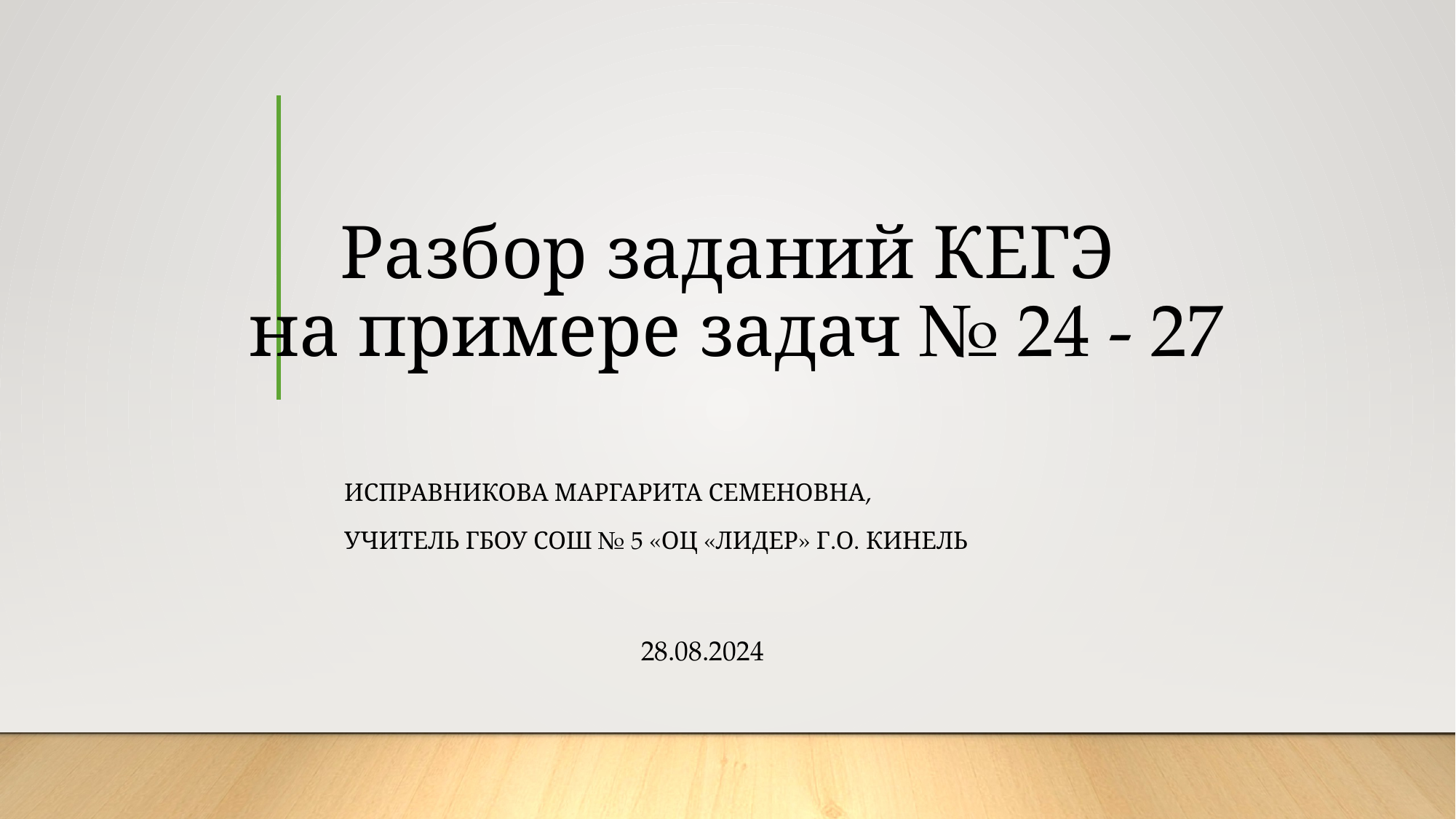

# Разбор заданий КЕГЭ на примере задач № 24 - 27
Исправникова Маргарита Семеновна,
учитель ГБОУ СОШ № 5 «ОЦ «Лидер» г.о. Кинель
28.08.2024